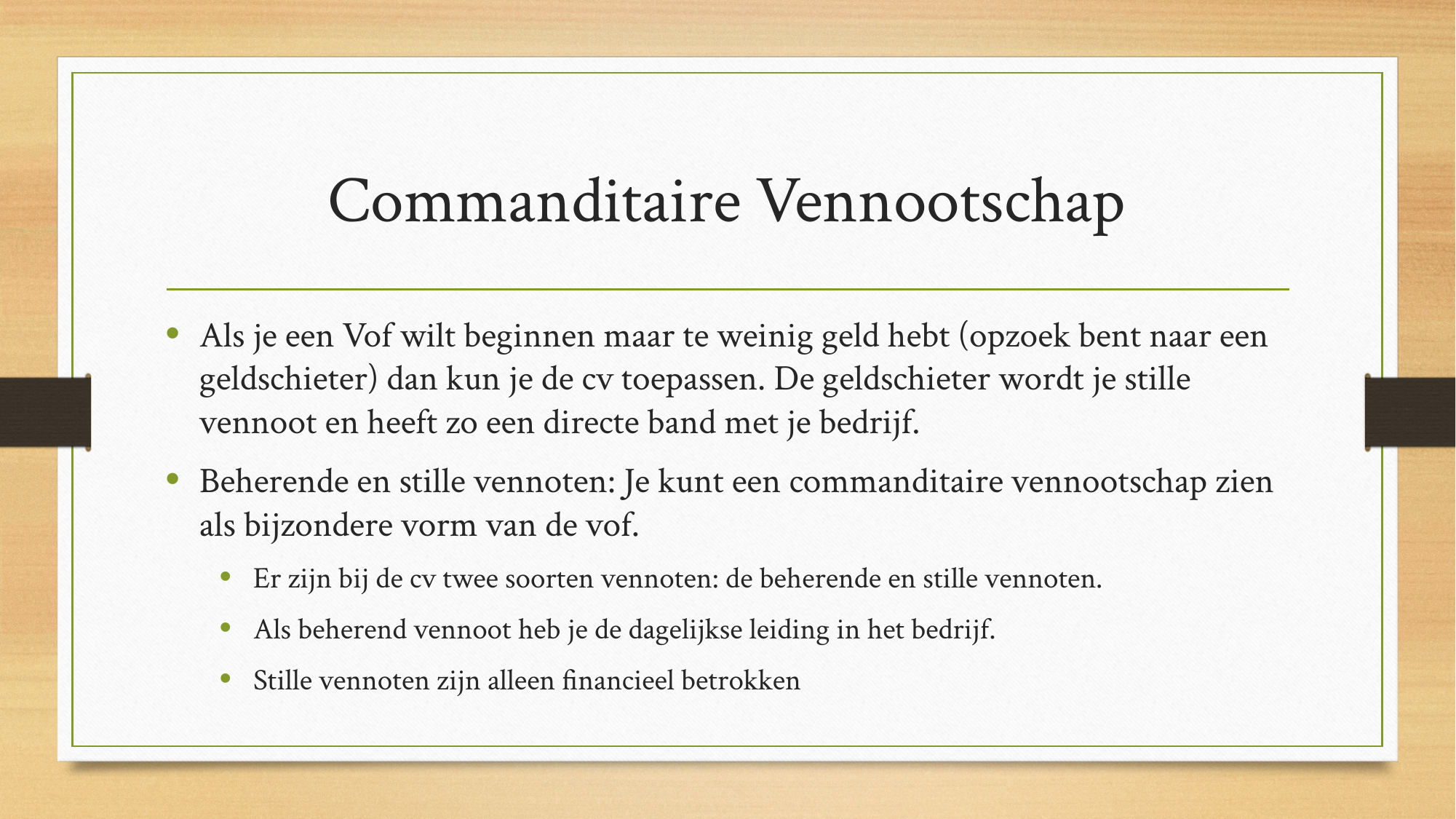

# Commanditaire Vennootschap
Als je een Vof wilt beginnen maar te weinig geld hebt (opzoek bent naar een geldschieter) dan kun je de cv toepassen. De geldschieter wordt je stille vennoot en heeft zo een directe band met je bedrijf.
Beherende en stille vennoten: Je kunt een commanditaire vennootschap zien als bijzondere vorm van de vof.
Er zijn bij de cv twee soorten vennoten: de beherende en stille vennoten.
Als beherend vennoot heb je de dagelijkse leiding in het bedrijf.
Stille vennoten zijn alleen financieel betrokken